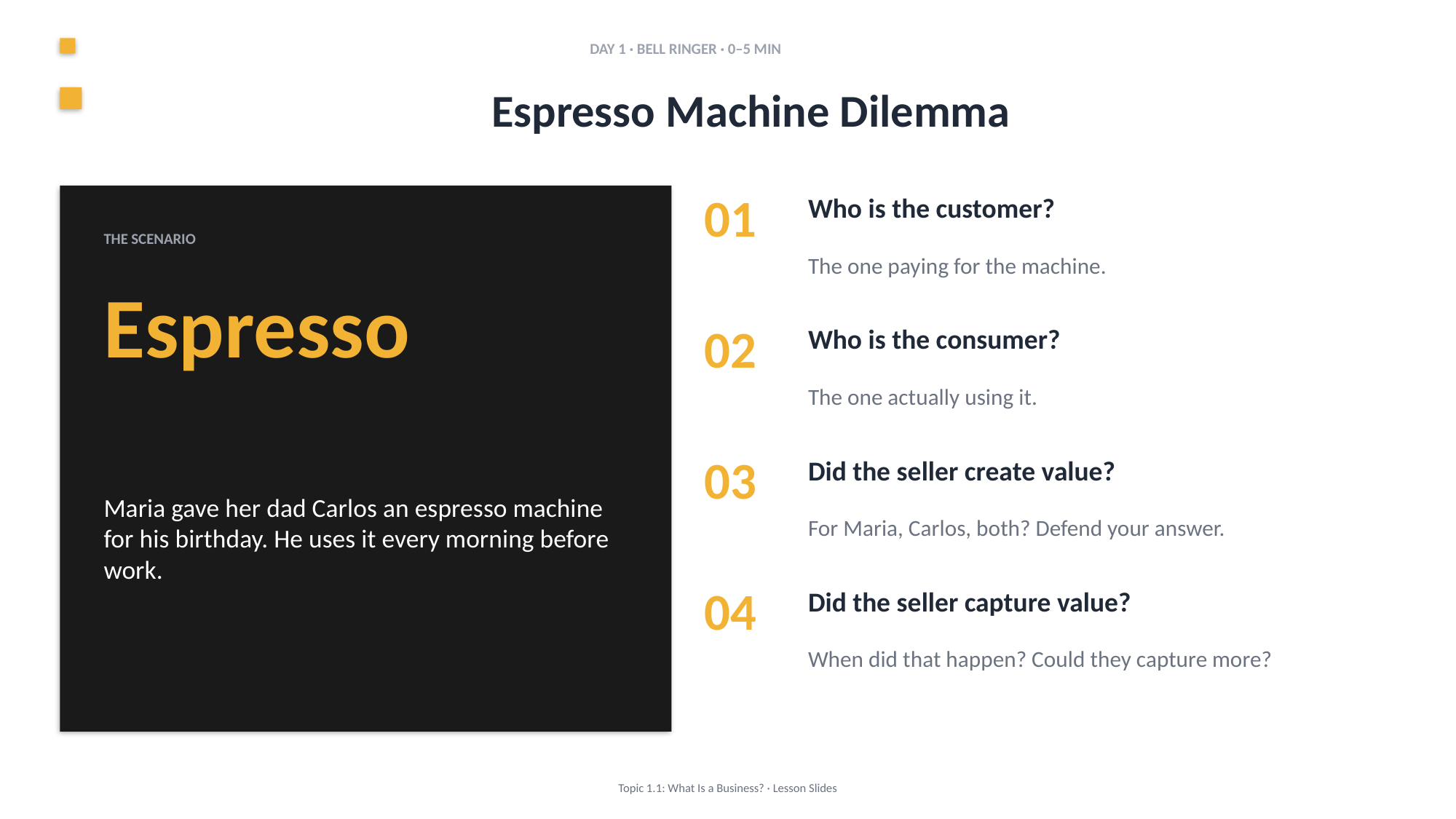

DAY 1 · BELL RINGER · 0–5 MIN

Espresso Machine Dilemma

01
Who is the customer?
THE SCENARIO
The one paying for the machine.
Espresso
02
Who is the consumer?
The one actually using it.
03
Did the seller create value?
Maria gave her dad Carlos an espresso machine for his birthday. He uses it every morning before work.
For Maria, Carlos, both? Defend your answer.
04
Did the seller capture value?
When did that happen? Could they capture more?
Topic 1.1: What Is a Business? · Lesson Slides